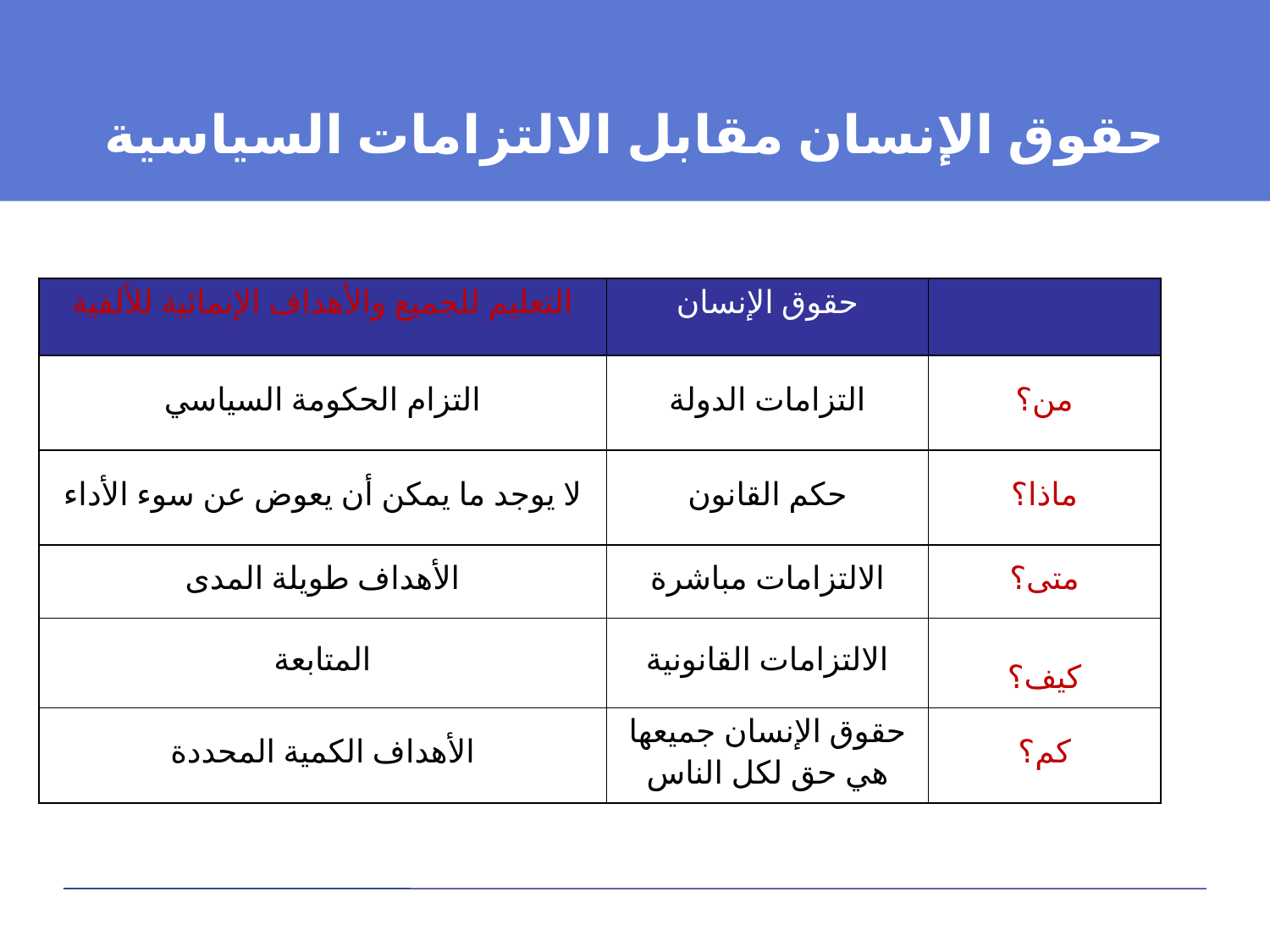

# حقوق الإنسان مقابل الالتزامات السياسية

| التعليم للجميع والأهداف الإنمائية للألفية | حقوق الإنسان |  |
| --- | --- | --- |
| التزام الحكومة السياسي | التزامات الدولة | من؟ |
| لا يوجد ما يمكن أن يعوض عن سوء الأداء | حكم القانون | ماذا؟ |
| الأهداف طويلة المدى | الالتزامات مباشرة | متى؟ |
| المتابعة | الالتزامات القانونية | كيف؟ |
| الأهداف الكمية المحددة | حقوق الإنسان جميعها هي حق لكل الناس | كم؟ |